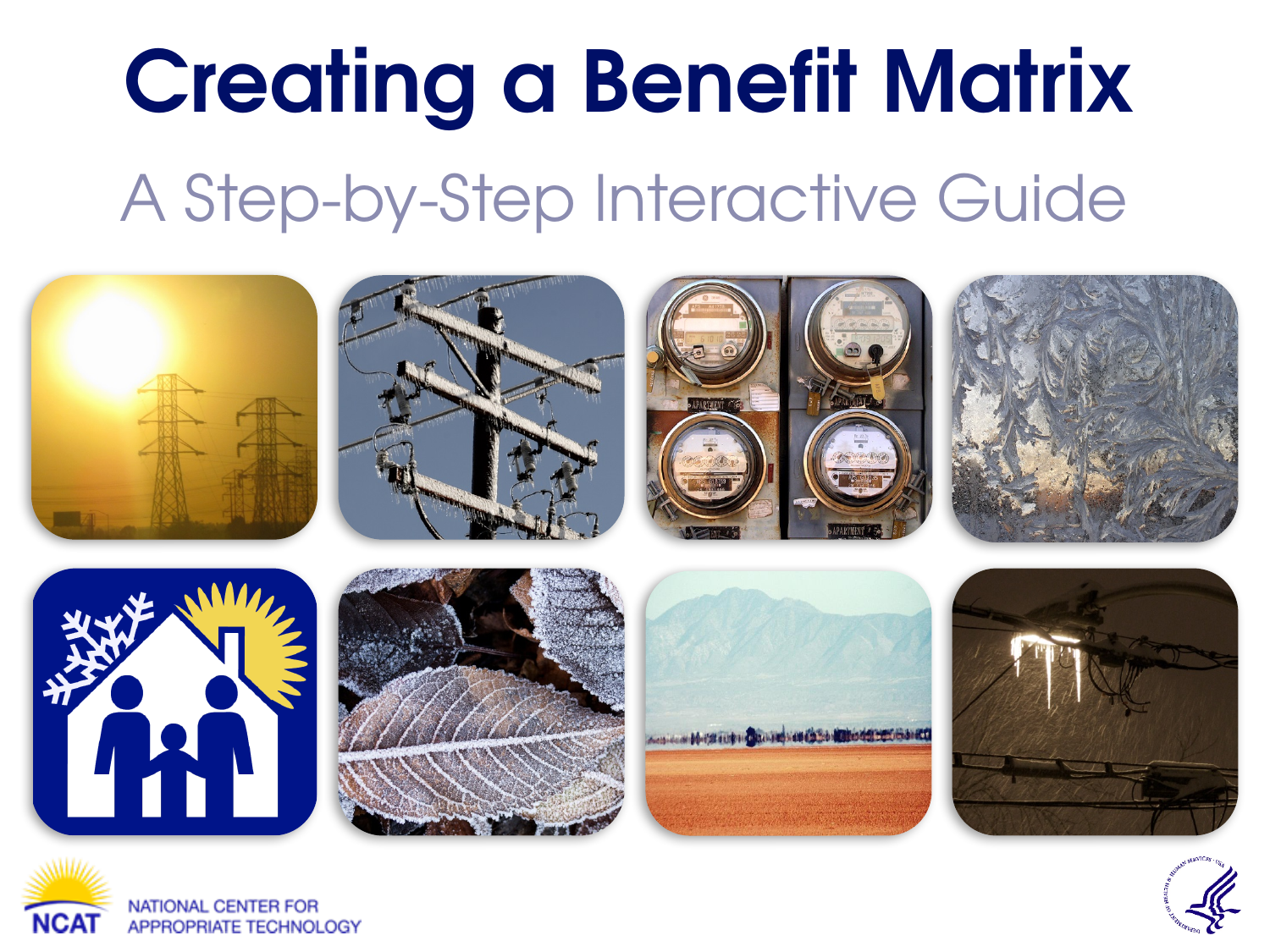

Creating a Benefit Matrix
A Step-by-Step Interactive Guide